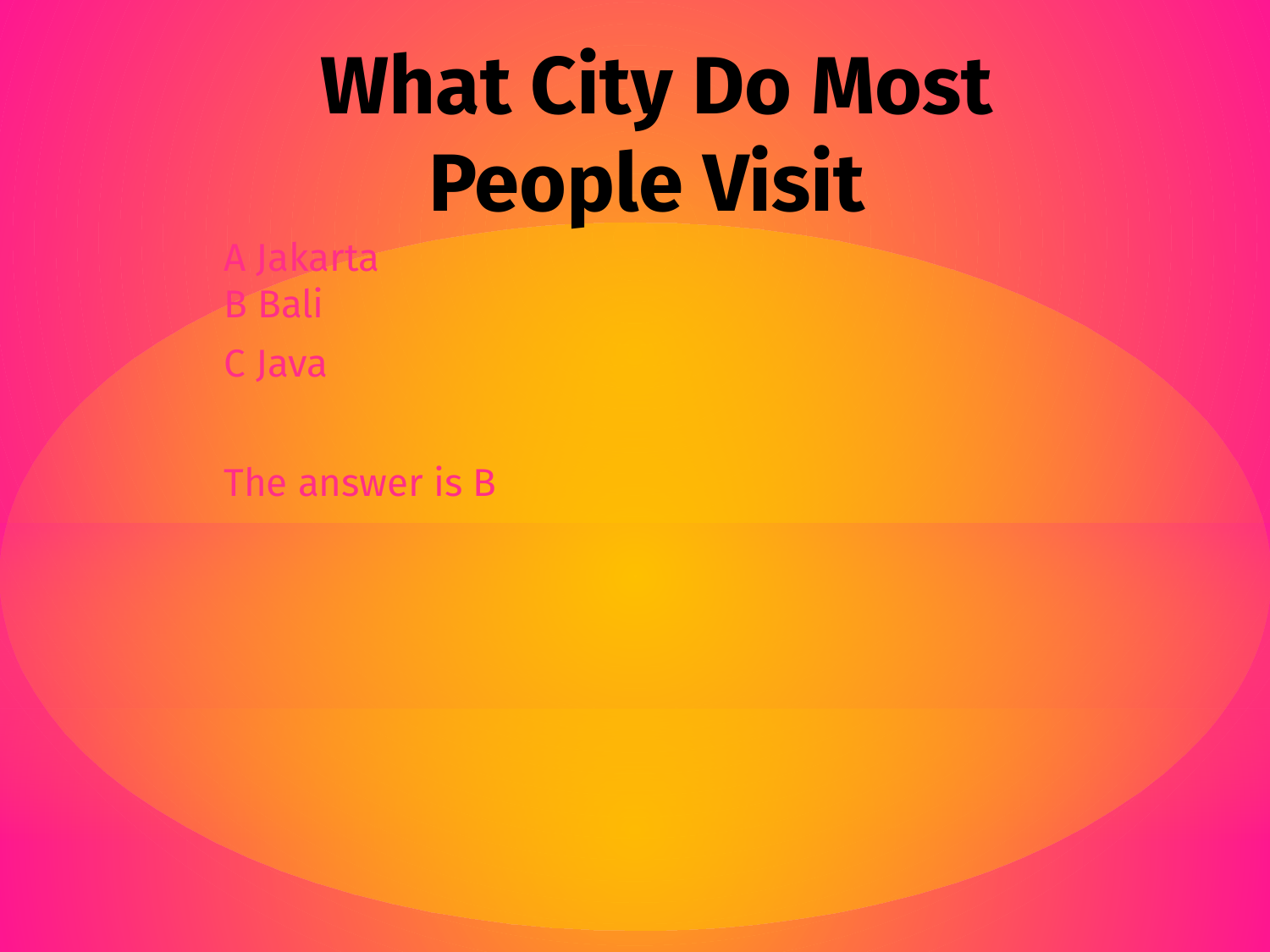

# What City Do Most People Visit
A Jakarta
B Bali
C Java

The answer is B